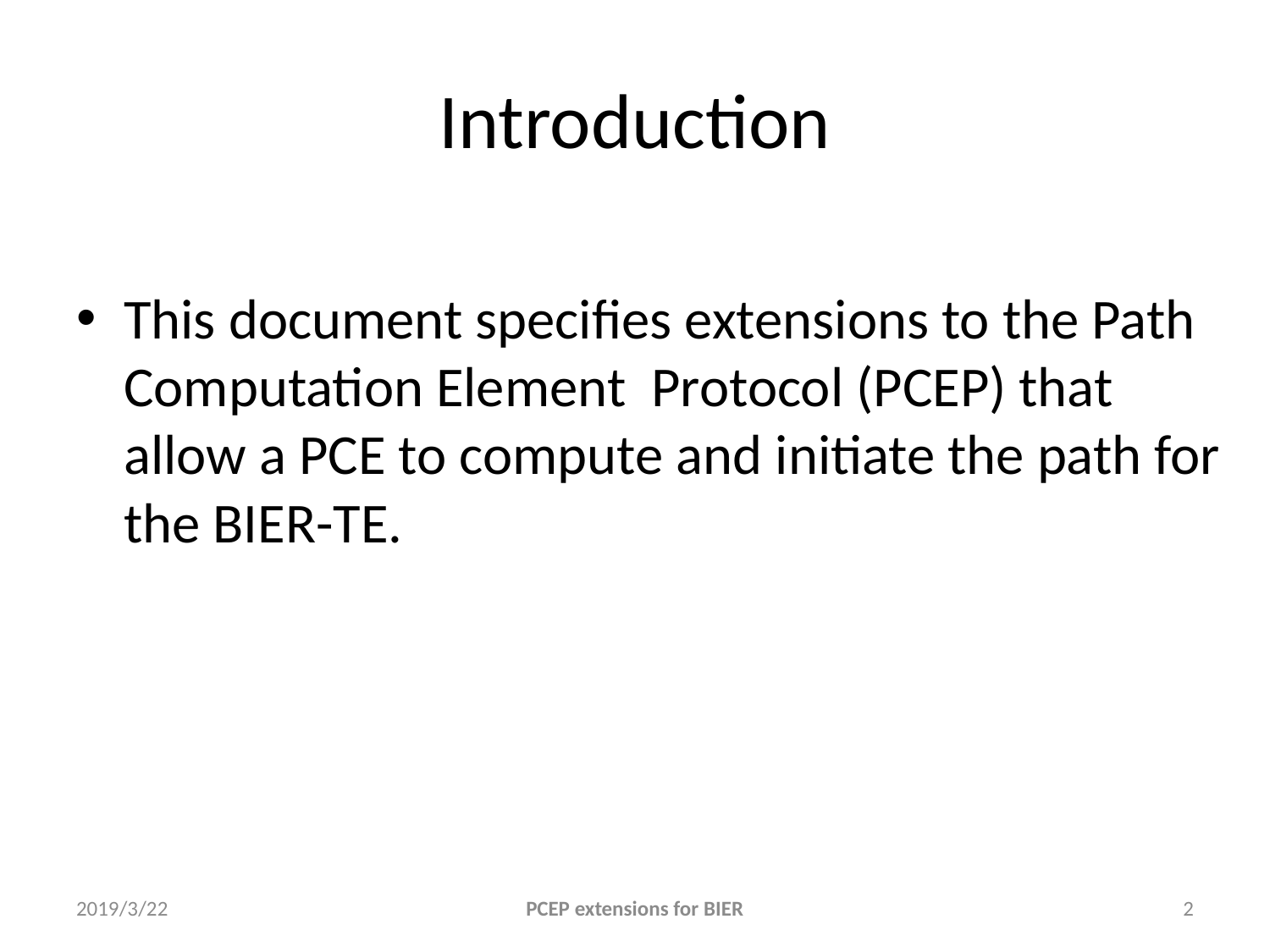

# Introduction

This document specifies extensions to the Path Computation Element  Protocol (PCEP) that allow a PCE to compute and initiate the path for the BIER-TE.
2019/3/22
PCEP extensions for BIER
2